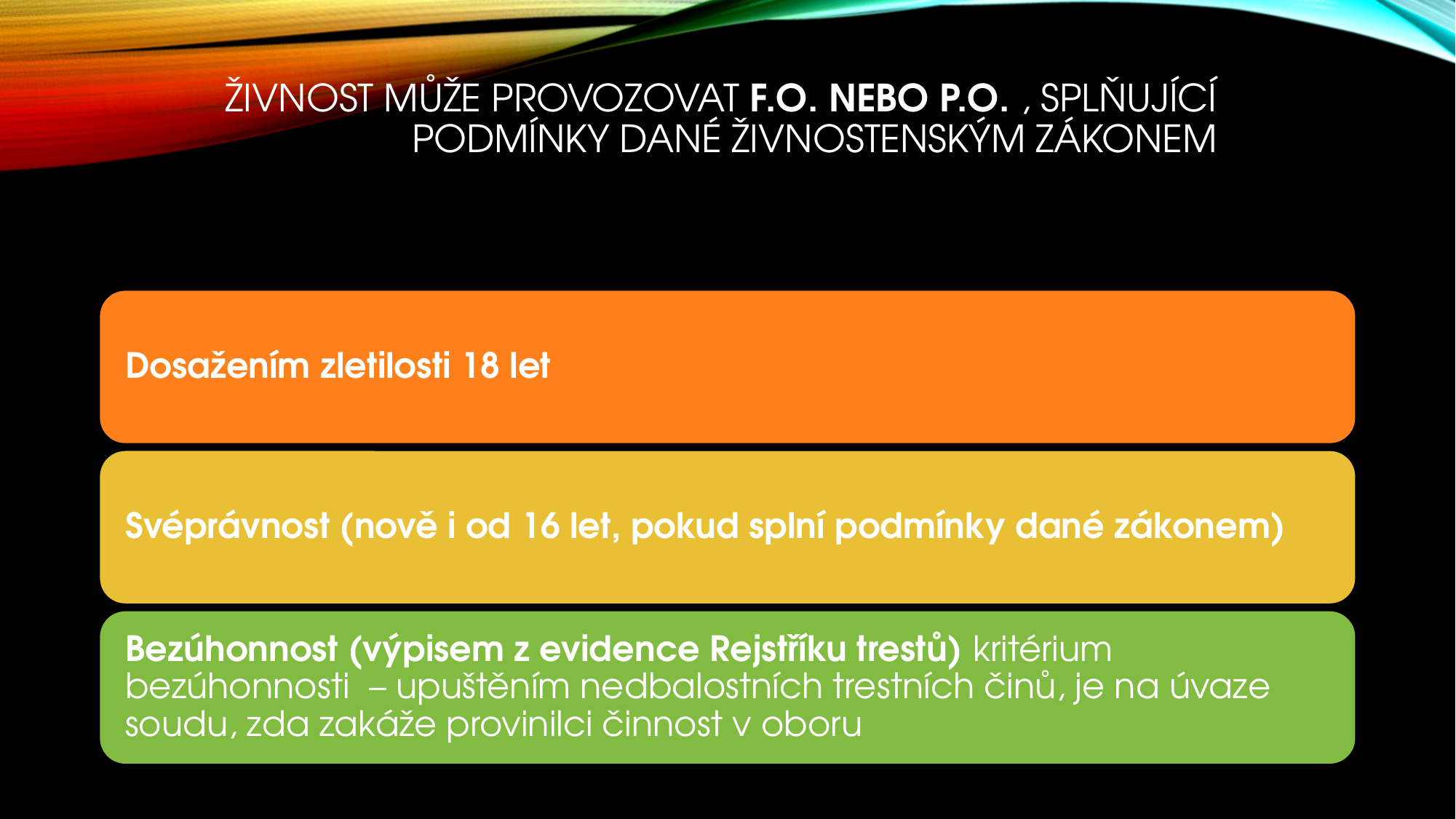

# Živnost může provozovat F.O. nebo P.O. , splňující podmínky dané živnostenským zákonem
Dosažením zletilosti 18 let
Svéprávnost (nově i od 16 let, pokud splní podmínky dané zákonem)
Bezúhonnost (výpisem z evidence Rejstříku trestů) kritérium bezúhonnosti  – upuštěním nedbalostních trestních činů, je na úvaze soudu, zda zakáže provinilci činnost v oboru